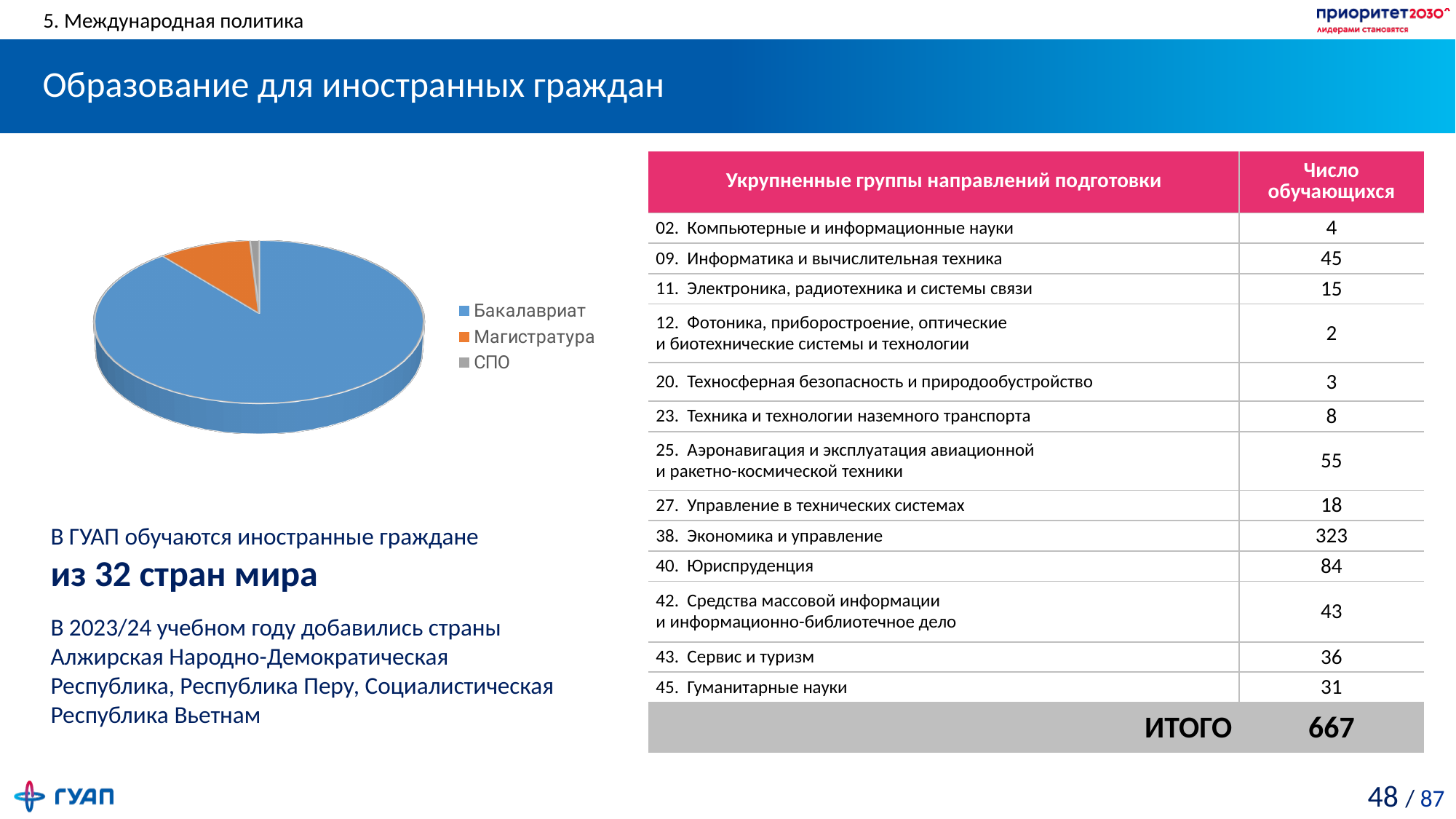

5. Международная политика
# Образование для иностранных граждан
| Укрупненные группы направлений подготовки | Число обучающихся |
| --- | --- |
| 02. Компьютерные и информационные науки | 4 |
| 09. Информатика и вычислительная техника | 45 |
| 11. Электроника, радиотехника и системы связи | 15 |
| 12. Фотоника, приборостроение, оптические и биотехнические системы и технологии | 2 |
| 20. Техносферная безопасность и природообустройство | 3 |
| 23. Техника и технологии наземного транспорта | 8 |
| 25. Аэронавигация и эксплуатация авиационной и ракетно-космической техники | 55 |
| 27. Управление в технических системах | 18 |
| 38. Экономика и управление | 323 |
| 40. Юриспруденция | 84 |
| 42. Средства массовой информации и информационно-библиотечное дело | 43 |
| 43. Сервис и туризм | 36 |
| 45. Гуманитарные науки | 31 |
| ИТОГО | 667 |

[unsupported chart]

В ГУАП обучаются иностранные граждане
из 32 стран мира
В 2023/24 учебном году добавились страны Алжирская Народно-Демократическая Республика, Республика Перу, Социалистическая Республика Вьетнам